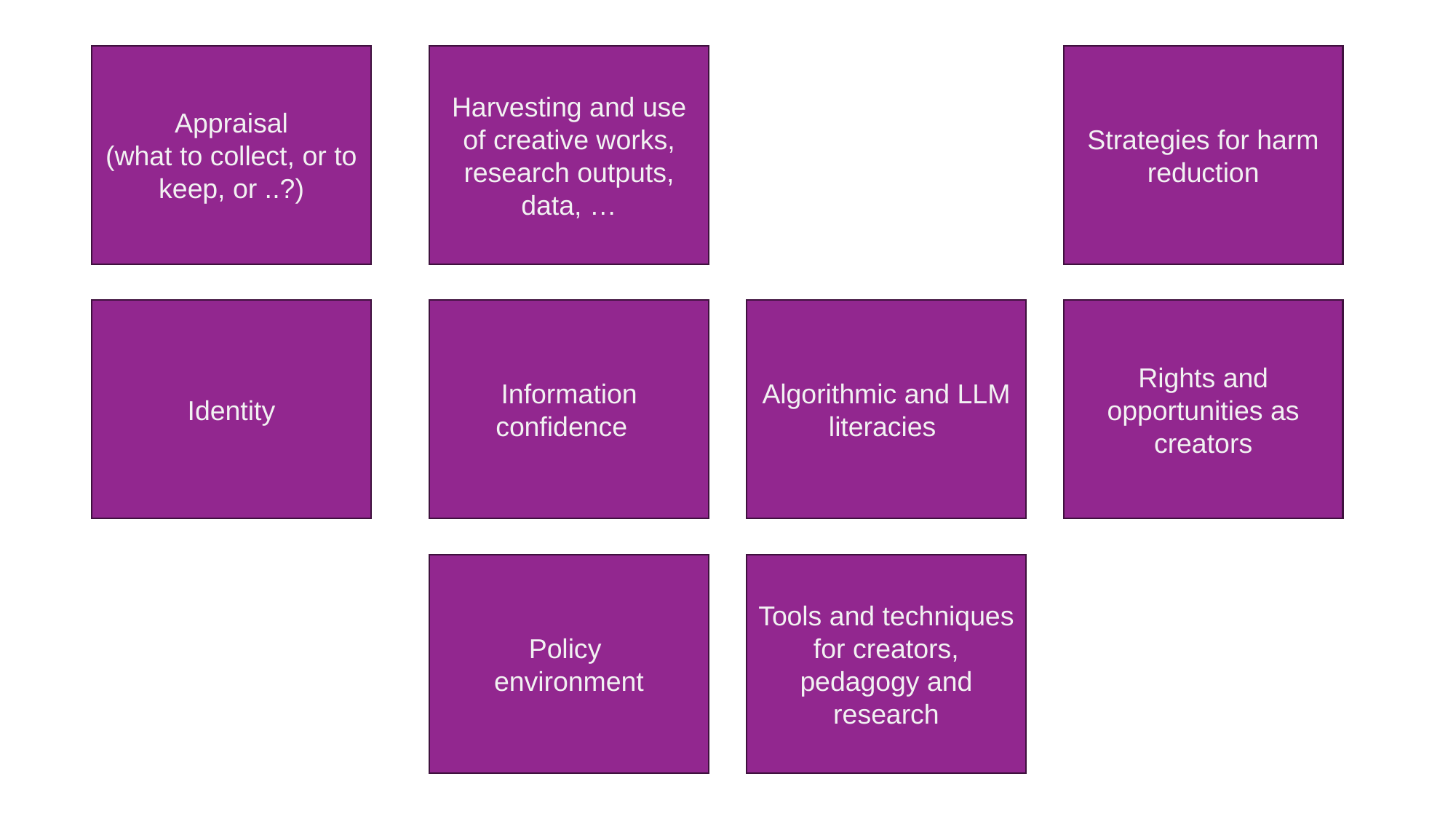

Appraisal
(what to collect, or to keep, or ..?)
Harvesting and use of creative works, research outputs, data, …
Strategies for harm reduction
Identity
Information
confidence
Algorithmic and LLM literacies
Rights and opportunities as creators
Policy
environment
Tools and techniques for creators, pedagogy and research